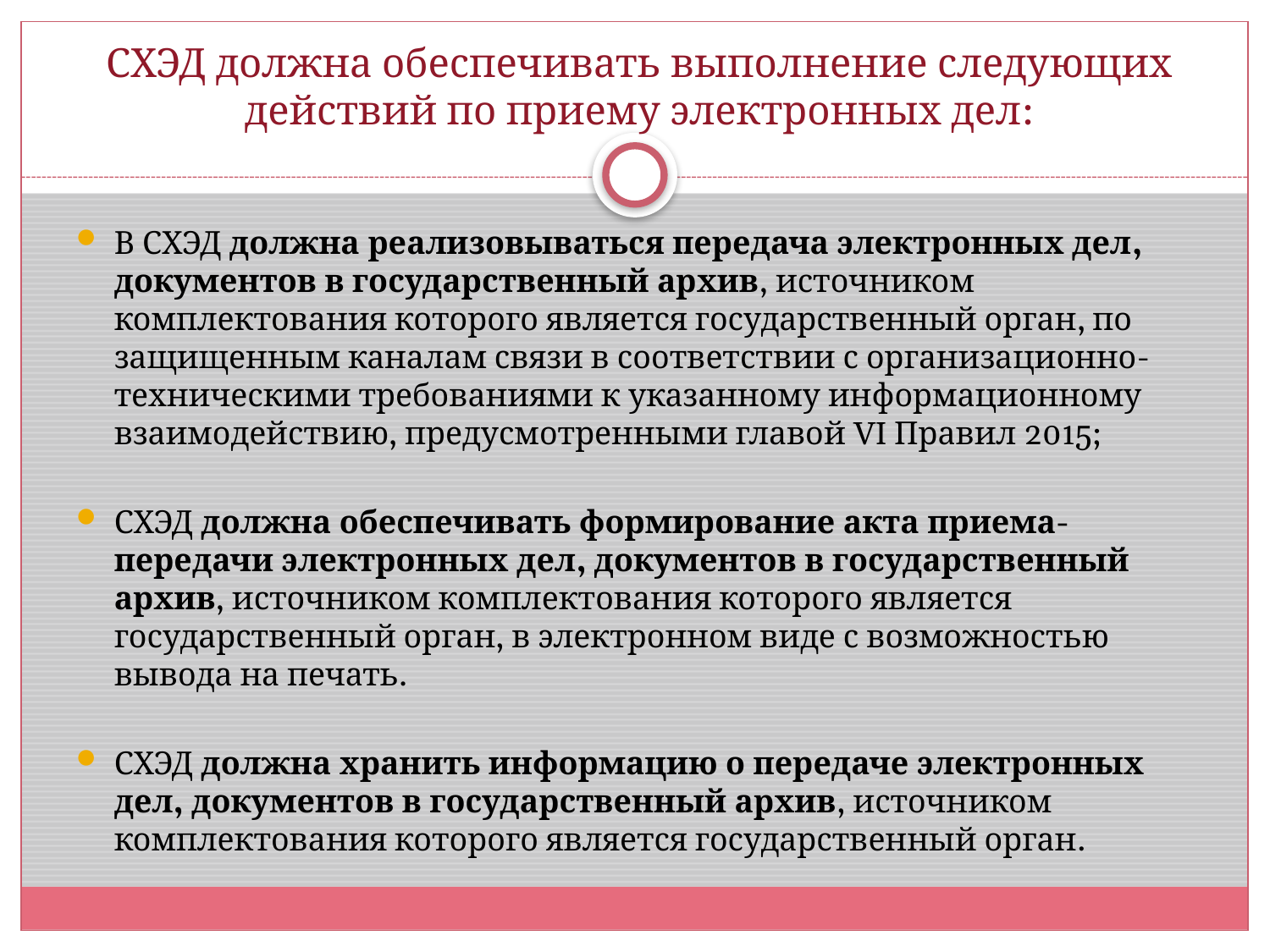

# СХЭД должна обеспечивать выполнение следующих действий по приему электронных дел:
В СХЭД должна реализовываться передача электронных дел, документов в государственный архив, источником комплектования которого является государственный орган, по защищенным каналам связи в соответствии с организационно-техническими требованиями к указанному информационному взаимодействию, предусмотренными главой VI Правил 2015;

СХЭД должна обеспечивать формирование акта приема-передачи электронных дел, документов в государственный архив, источником комплектования которого является государственный орган, в электронном виде с возможностью вывода на печать.

СХЭД должна хранить информацию о передаче электронных дел, документов в государственный архив, источником комплектования которого является государственный орган.